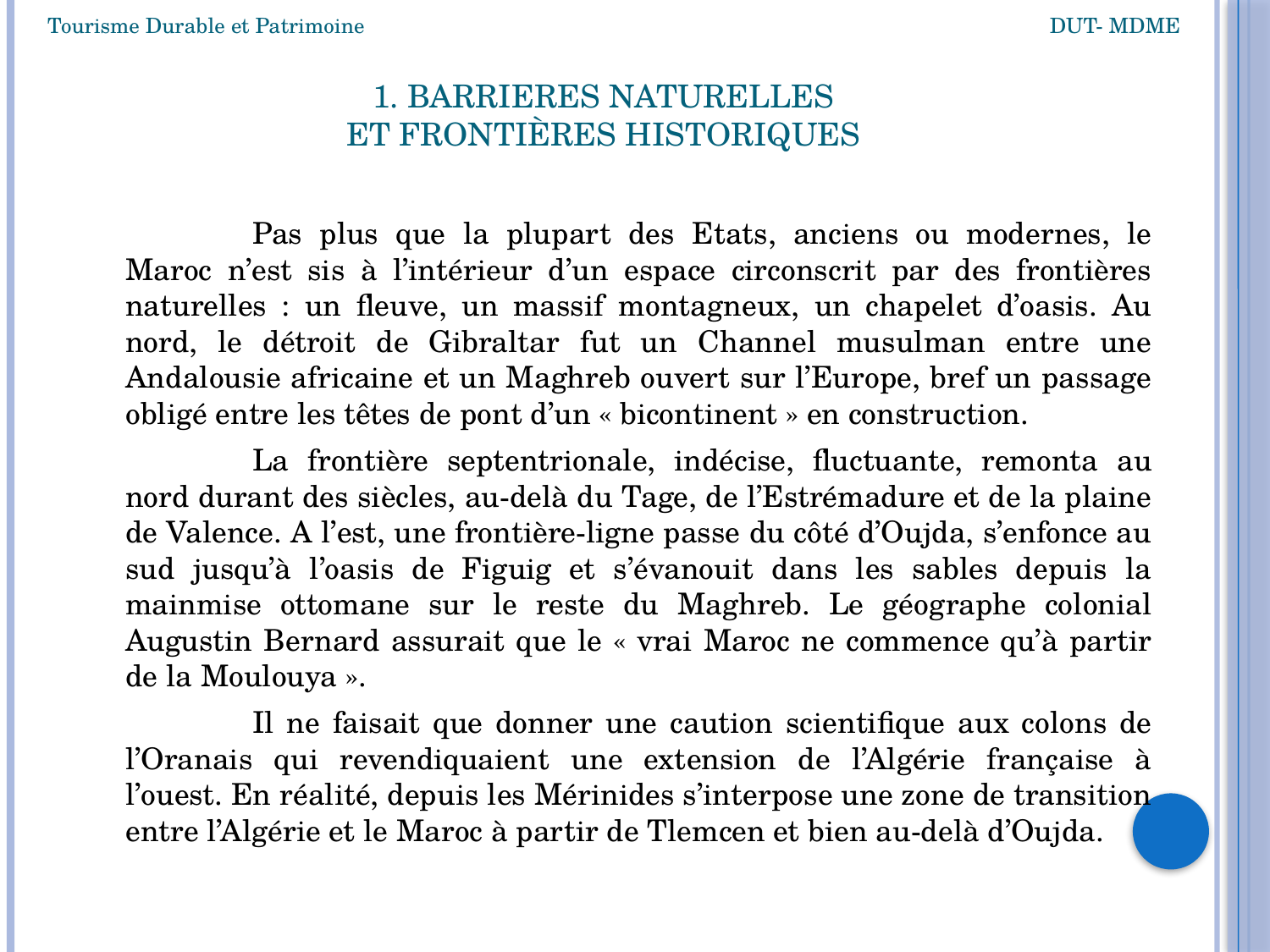

Tourisme Durable et Patrimoine                                                                                                                    DUT- MDME
# 1. BARRIERES NATURELLES ET Frontières HISTORIQUES
		Pas plus que la plupart des Etats, anciens ou modernes, le Maroc n’est sis à l’intérieur d’un espace circonscrit par des frontières naturelles : un fleuve, un massif montagneux, un chapelet d’oasis. Au nord, le détroit de Gibraltar fut un Channel musulman entre une Andalousie africaine et un Maghreb ouvert sur l’Europe, bref un passage obligé entre les têtes de pont d’un « bicontinent » en construction.
		La frontière septentrionale, indécise, fluctuante, remonta au nord durant des siècles, au-delà du Tage, de l’Estrémadure et de la plaine de Valence. A l’est, une frontière-ligne passe du côté d’Oujda, s’enfonce au sud jusqu’à l’oasis de Figuig et s’évanouit dans les sables depuis la mainmise ottomane sur le reste du Maghreb. Le géographe colonial Augustin Bernard assurait que le « vrai Maroc ne commence qu’à partir de la Moulouya ».
		Il ne faisait que donner une caution scientifique aux colons de l’Oranais qui revendiquaient une extension de l’Algérie française à l’ouest. En réalité, depuis les Mérinides s’interpose une zone de transition entre l’Algérie et le Maroc à partir de Tlemcen et bien au-delà d’Oujda.